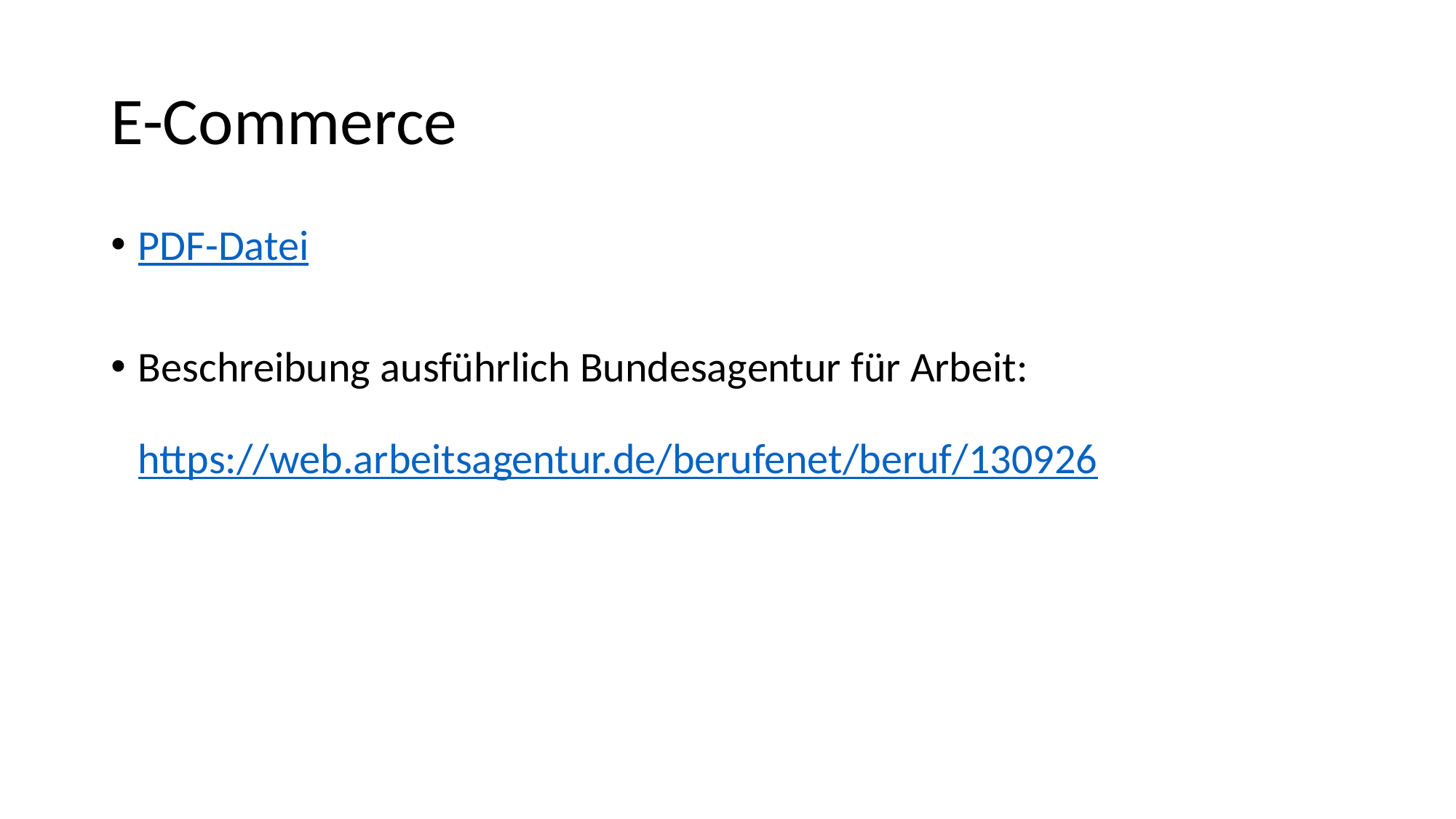

# E-Commerce
PDF-Datei

Beschreibung ausführlich Bundesagentur für Arbeit:
https://web.arbeitsagentur.de/berufenet/beruf/130926